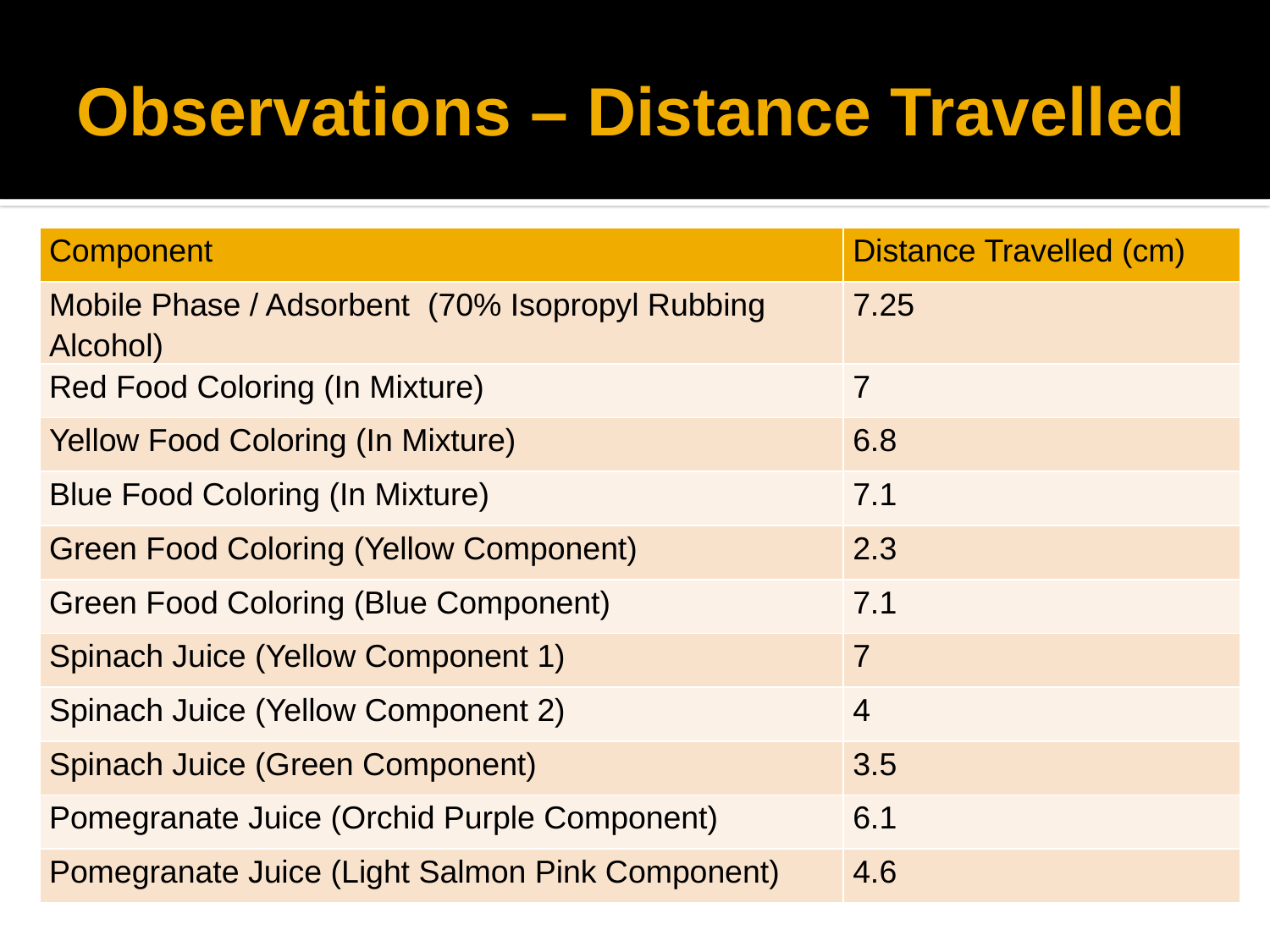

# Observations – Distance Travelled
| Component | Distance Travelled (cm) |
| --- | --- |
| Mobile Phase / Adsorbent (70% Isopropyl Rubbing Alcohol) | 7.25 |
| Red Food Coloring (In Mixture) | 7 |
| Yellow Food Coloring (In Mixture) | 6.8 |
| Blue Food Coloring (In Mixture) | 7.1 |
| Green Food Coloring (Yellow Component) | 2.3 |
| Green Food Coloring (Blue Component) | 7.1 |
| Spinach Juice (Yellow Component 1) | 7 |
| Spinach Juice (Yellow Component 2) | 4 |
| Spinach Juice (Green Component) | 3.5 |
| Pomegranate Juice (Orchid Purple Component) | 6.1 |
| Pomegranate Juice (Light Salmon Pink Component) | 4.6 |